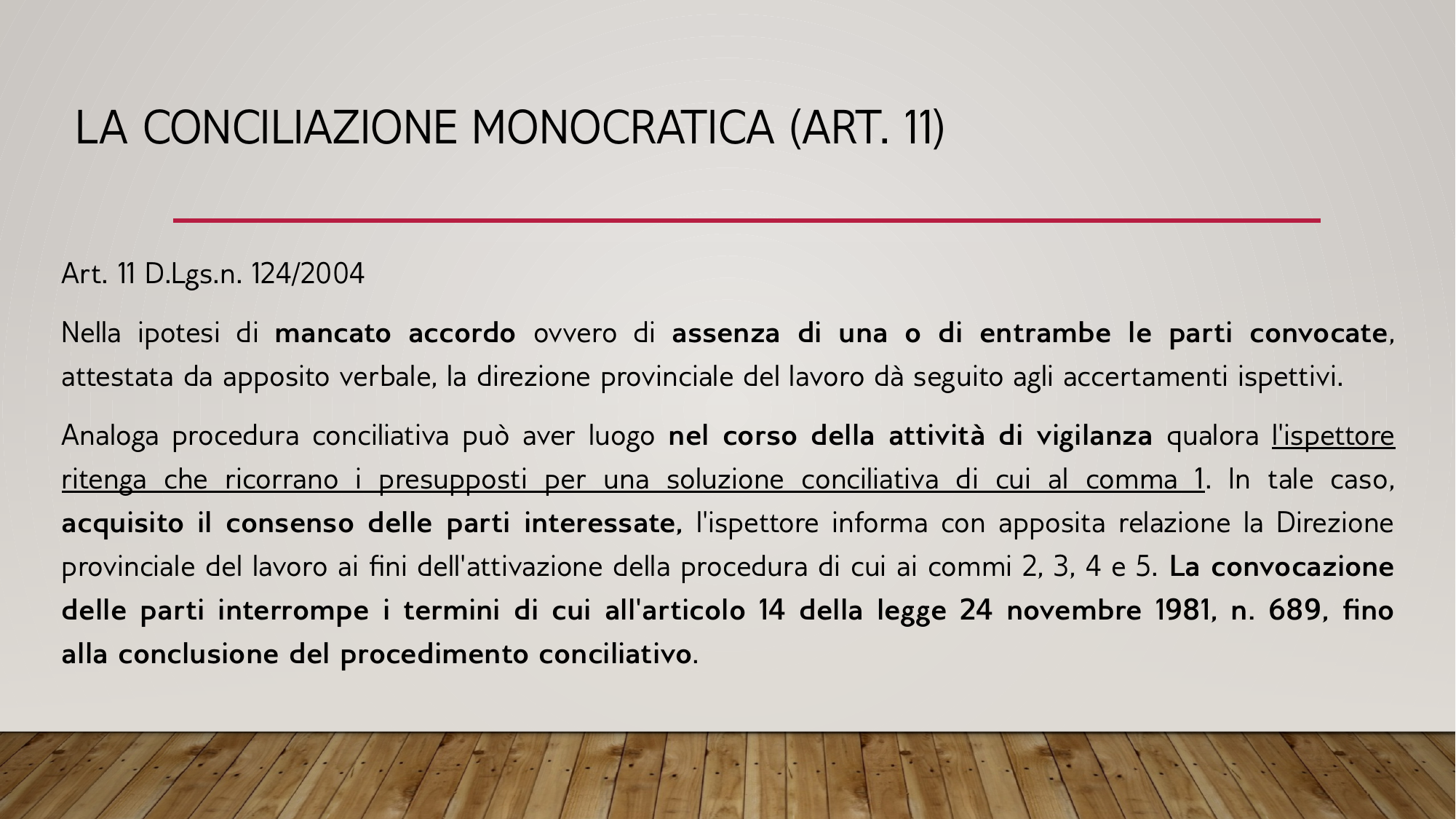

# La conciliazione monocratica (art. 11)
Art. 11 D.Lgs.n. 124/2004
Nella ipotesi di mancato accordo ovvero di assenza di una o di entrambe le parti convocate, attestata da apposito verbale, la direzione provinciale del lavoro dà seguito agli accertamenti ispettivi.
Analoga procedura conciliativa può aver luogo nel corso della attività di vigilanza qualora l'ispettore ritenga che ricorrano i presupposti per una soluzione conciliativa di cui al comma 1. In tale caso, acquisito il consenso delle parti interessate, l'ispettore informa con apposita relazione la Direzione provinciale del lavoro ai fini dell'attivazione della procedura di cui ai commi 2, 3, 4 e 5. La convocazione delle parti interrompe i termini di cui all'articolo 14 della legge 24 novembre 1981, n. 689, fino alla conclusione del procedimento conciliativo.